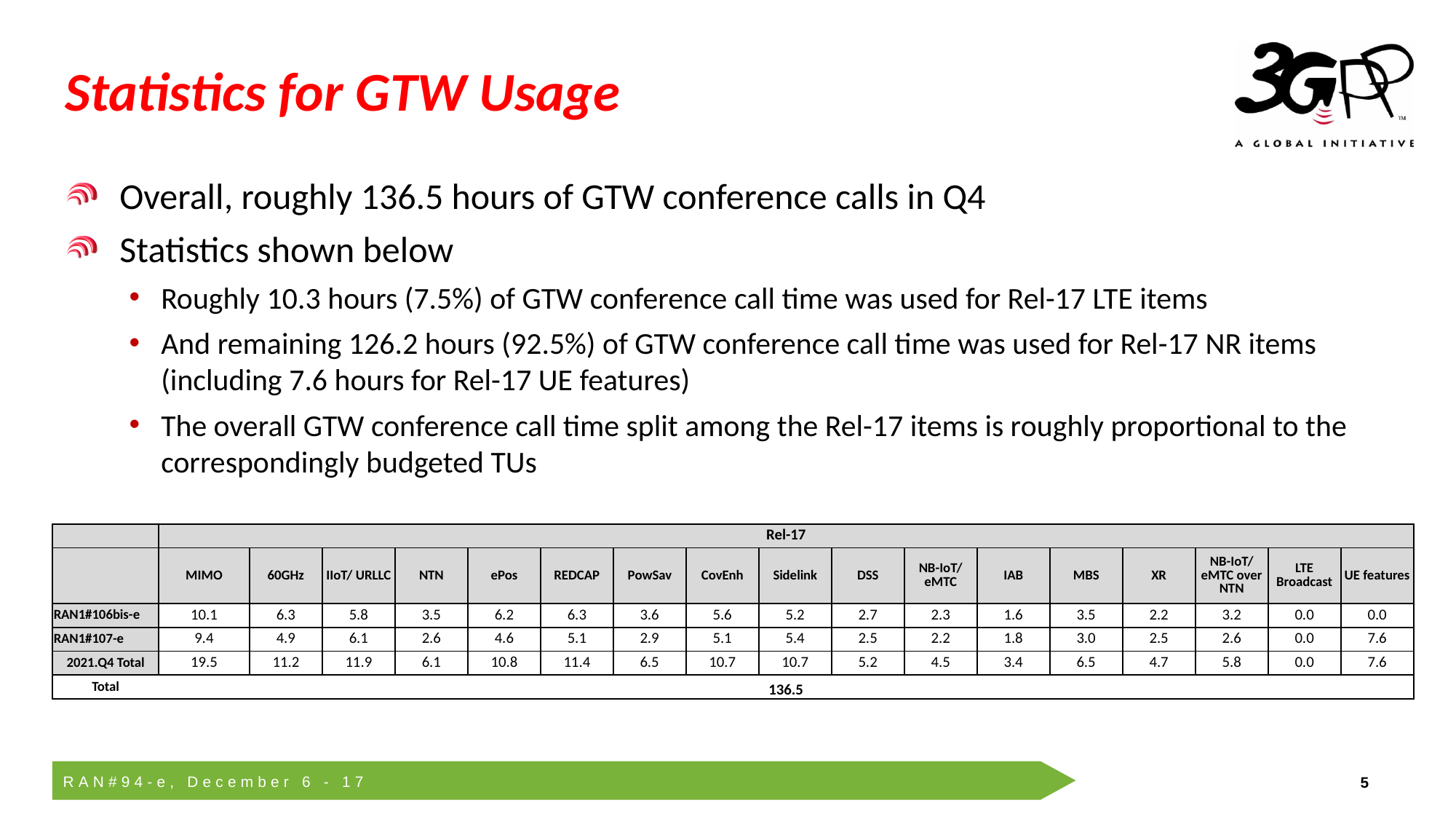

# Statistics for GTW Usage
Overall, roughly 136.5 hours of GTW conference calls in Q4
Statistics shown below
Roughly 10.3 hours (7.5%) of GTW conference call time was used for Rel-17 LTE items
And remaining 126.2 hours (92.5%) of GTW conference call time was used for Rel-17 NR items (including 7.6 hours for Rel-17 UE features)
The overall GTW conference call time split among the Rel-17 items is roughly proportional to the correspondingly budgeted TUs

|  | Rel-17 |  |  |  |  |  |  |  |  |  |  |  |  |  |  |  |  |
| --- | --- | --- | --- | --- | --- | --- | --- | --- | --- | --- | --- | --- | --- | --- | --- | --- | --- |
|  | MIMO | 60GHz | IIoT/ URLLC | NTN | ePos | REDCAP | PowSav | CovEnh | Sidelink | DSS | NB-IoT/ eMTC | IAB | MBS | XR | NB-IoT/ eMTC over NTN | LTE Broadcast | UE features |
| RAN1#106bis-e | 10.1 | 6.3 | 5.8 | 3.5 | 6.2 | 6.3 | 3.6 | 5.6 | 5.2 | 2.7 | 2.3 | 1.6 | 3.5 | 2.2 | 3.2 | 0.0 | 0.0 |
| RAN1#107-e | 9.4 | 4.9 | 6.1 | 2.6 | 4.6 | 5.1 | 2.9 | 5.1 | 5.4 | 2.5 | 2.2 | 1.8 | 3.0 | 2.5 | 2.6 | 0.0 | 7.6 |
| 2021.Q4 Total | 19.5 | 11.2 | 11.9 | 6.1 | 10.8 | 11.4 | 6.5 | 10.7 | 10.7 | 5.2 | 4.5 | 3.4 | 6.5 | 4.7 | 5.8 | 0.0 | 7.6 |
| Total | 136.5 |  |  |  |  |  |  |  |  |  |  |  |  |  |  |  |  |